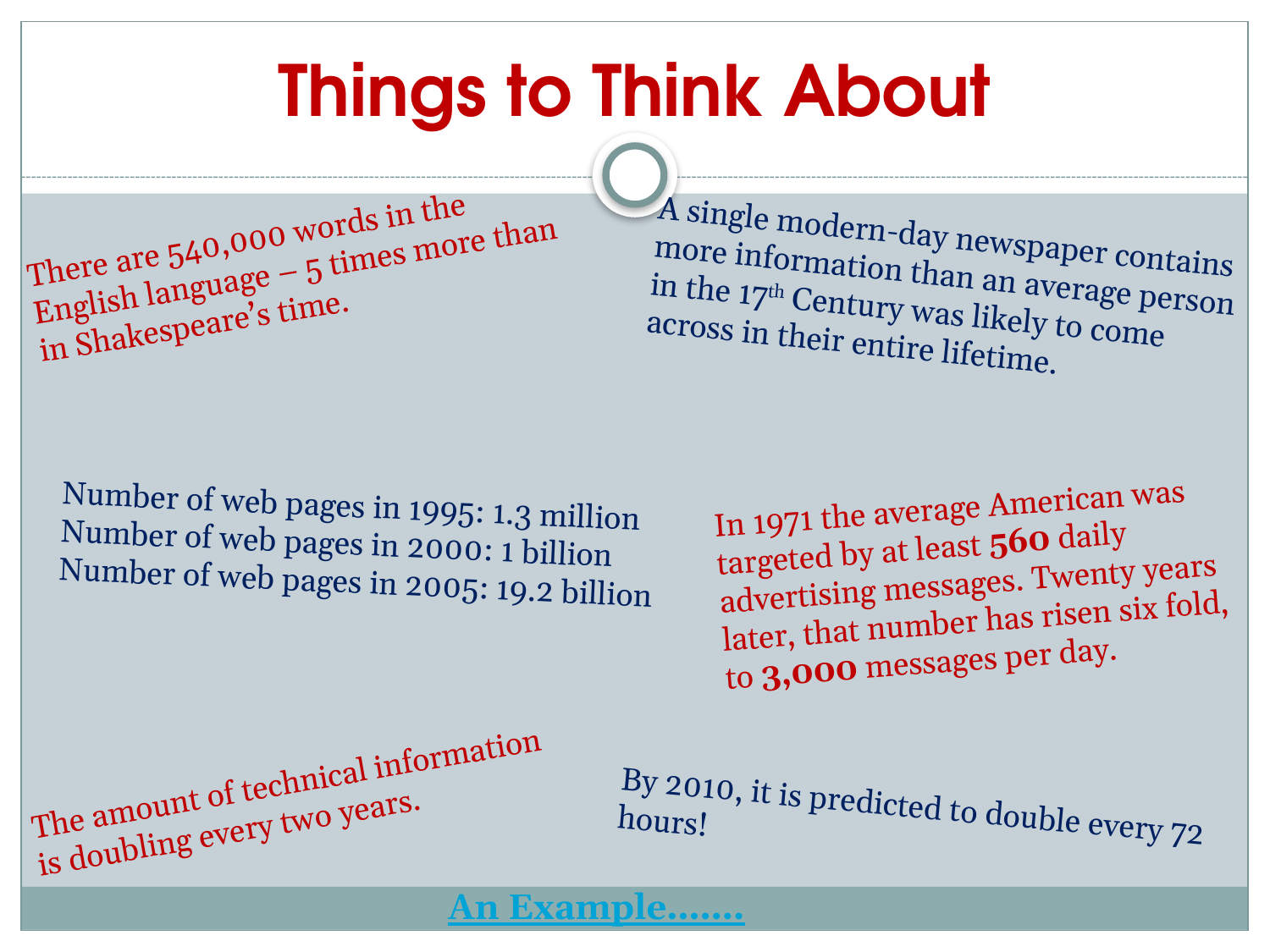

# Things to Think About
There are 540,000 words in the English language – 5 times more than in Shakespeare’s time.
A single modern-day newspaper contains more information than an average person in the 17th Century was likely to come across in their entire lifetime.
In 1971 the average American was targeted by at least 560 daily advertising messages. Twenty years later, that number has risen six fold, to 3,000 messages per day.
Number of web pages in 1995: 1.3 million
Number of web pages in 2000: 1 billion
Number of web pages in 2005: 19.2 billion
The amount of technical information is doubling every two years.
By 2010, it is predicted to double every 72 hours!
An Example…….